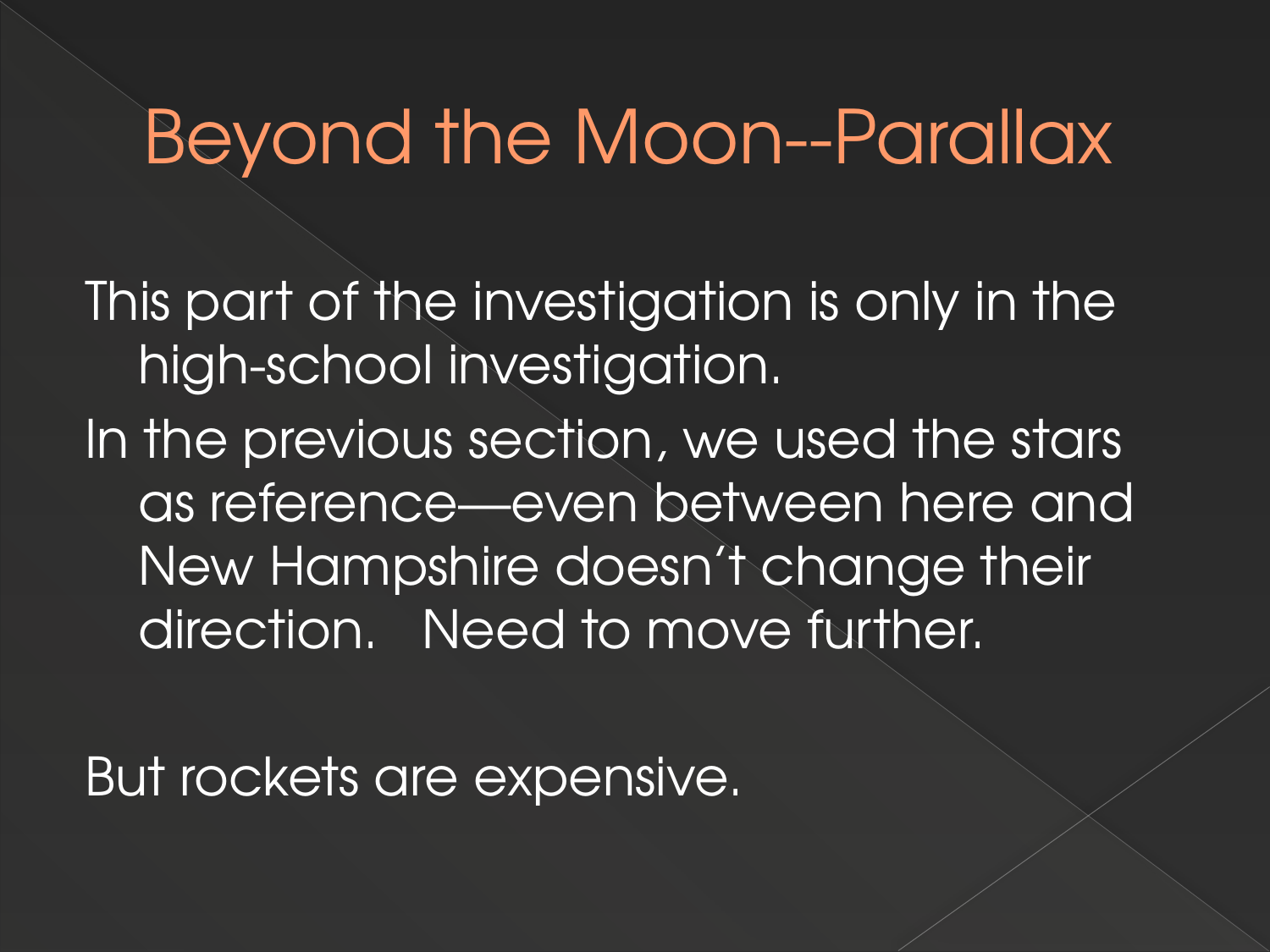

# Beyond the Moon--Parallax
This part of the investigation is only in the high-school investigation.
In the previous section, we used the stars as reference—even between here and New Hampshire doesn’t change their direction.   Need to move further.

But rockets are expensive.